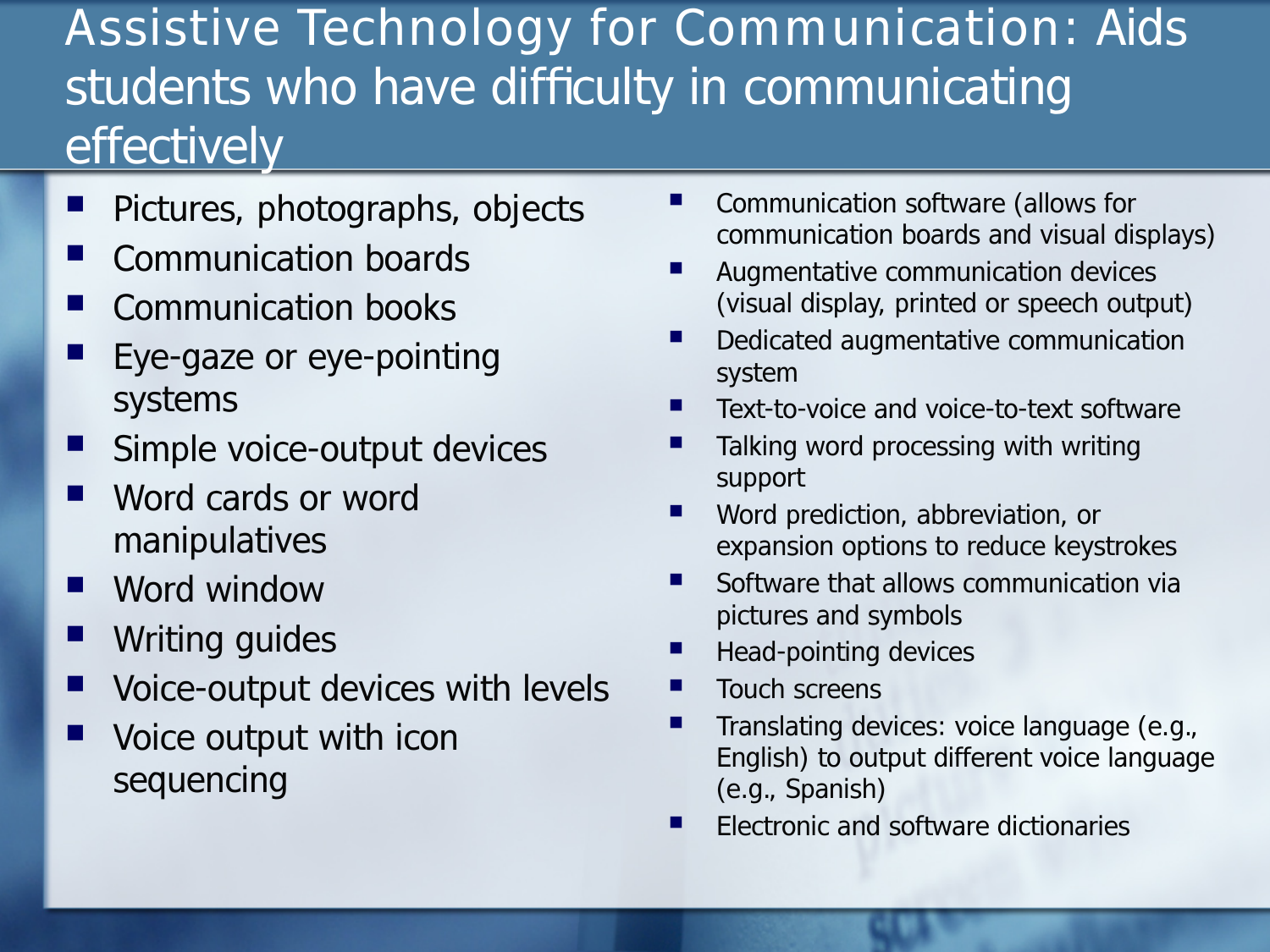

# Assistive Technology for Communication: Aids students who have difficulty in communicating effectively
Pictures, photographs, objects
Communication boards
Communication books
Eye-gaze or eye-pointing systems
Simple voice-output devices
Word cards or word manipulatives
Word window
Writing guides
Voice-output devices with levels
Voice output with icon sequencing

Communication software (allows for communication boards and visual displays)
Augmentative communication devices (visual display, printed or speech output)
Dedicated augmentative communication system
Text-to-voice and voice-to-text software
Talking word processing with writing support
Word prediction, abbreviation, or expansion options to reduce keystrokes
Software that allows communication via pictures and symbols
Head-pointing devices
Touch screens
Translating devices: voice language (e.g., English) to output different voice language (e.g., Spanish)
Electronic and software dictionaries